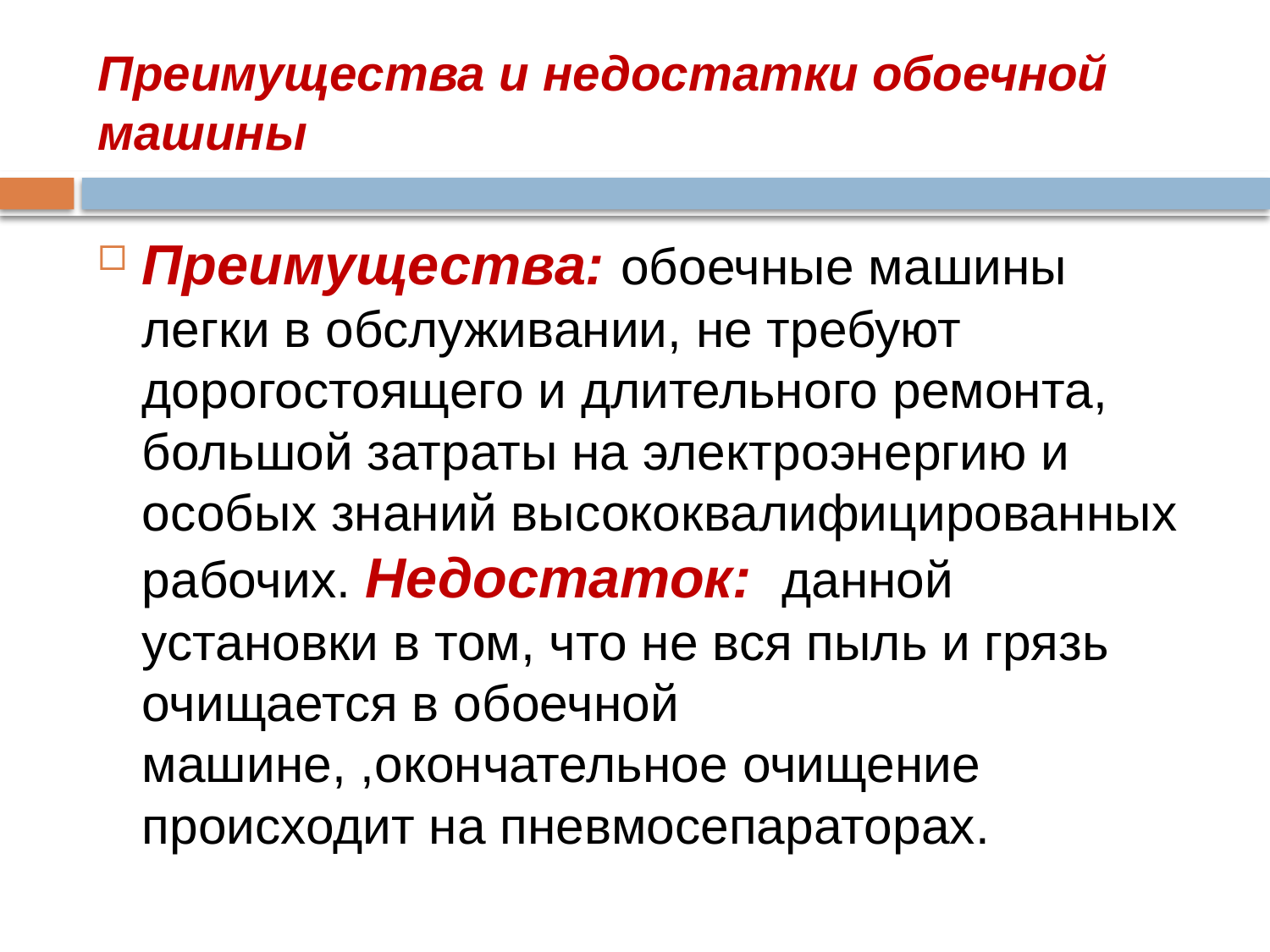

# Преимущества и недостатки обоечной машины
Преимущества: обоечные машины легки в обслуживании, не требуют дорогостоящего и длительного ремонта, большой затраты на электроэнергию и особых знаний высококвалифицированных рабочих. Недостаток:  данной установки в том, что не вся пыль и грязь очищается в обоечной машине, ,окончательное очищение  происходит на пневмосепараторах.